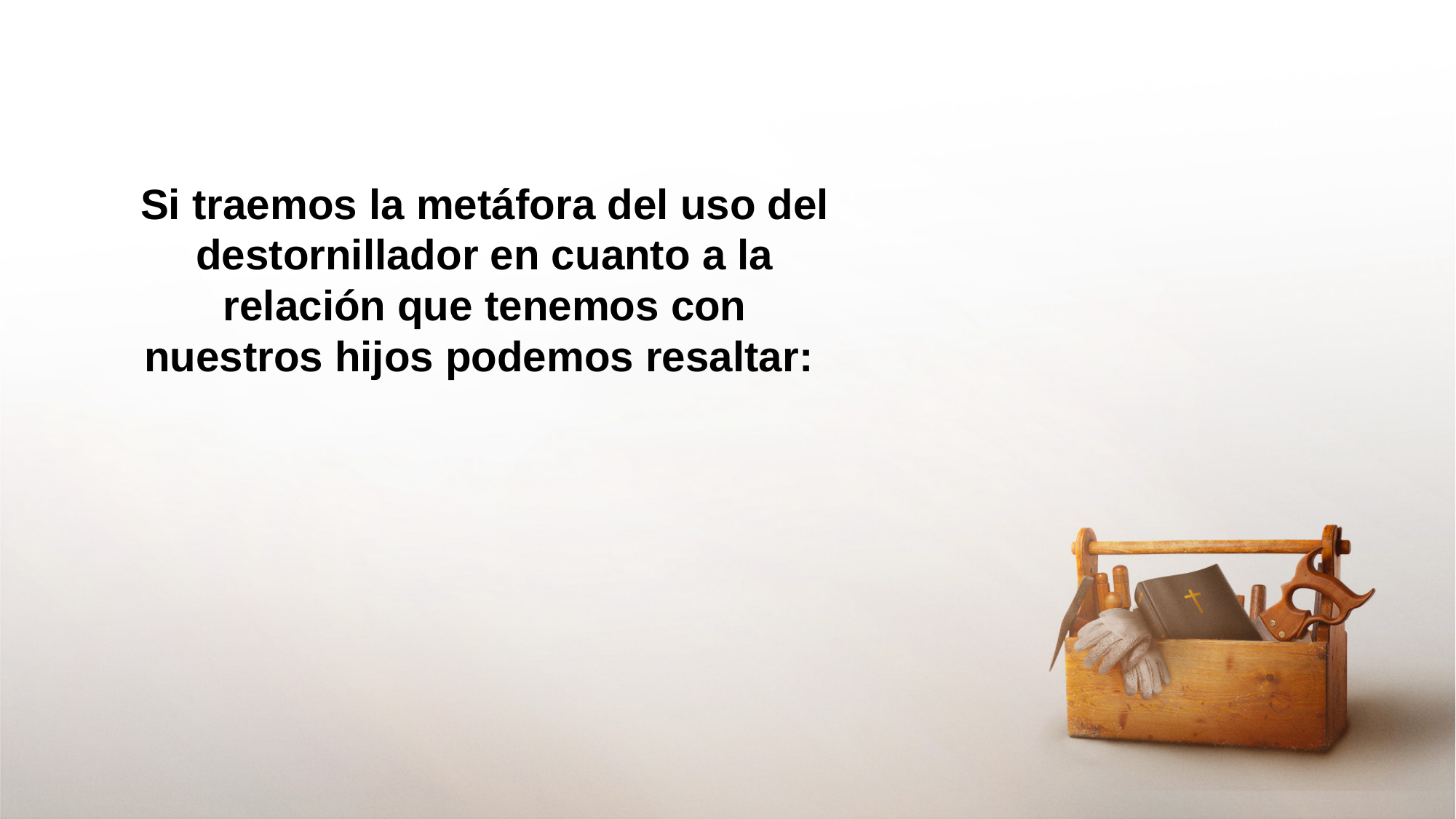

Si traemos la metáfora del uso del destornillador en cuanto a la relación que tenemos con nuestros hijos podemos resaltar: